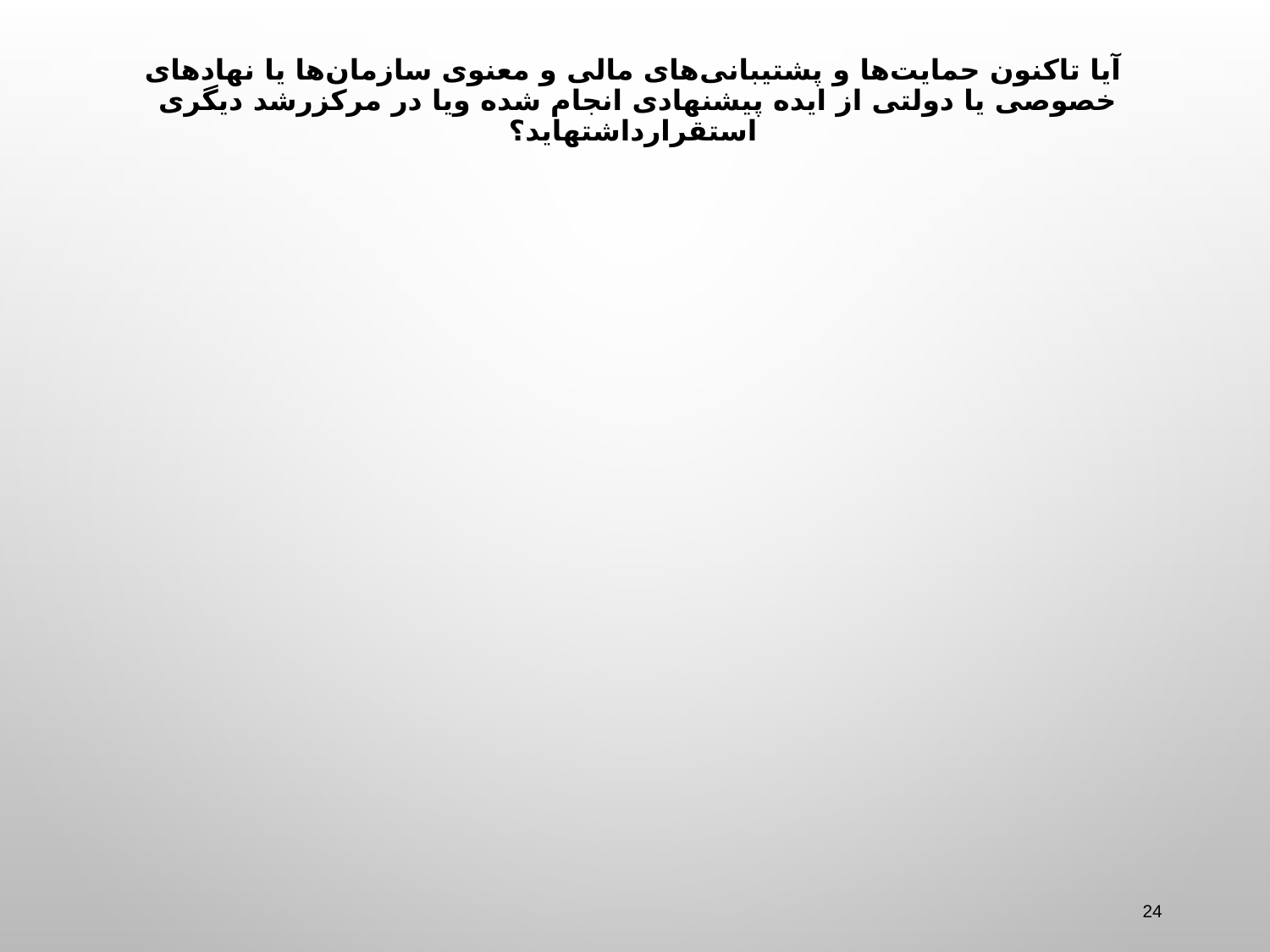

# آیا تاکنون حمایت‌ها و پشتیبانی‌های مالی و معنوی سازمان‌ها یا نهادهای خصوصی یا دولتی از ایده پیشنهادی انجام شده ویا در مرکزرشد دیگری  استقرارداشته﻿اید؟

24